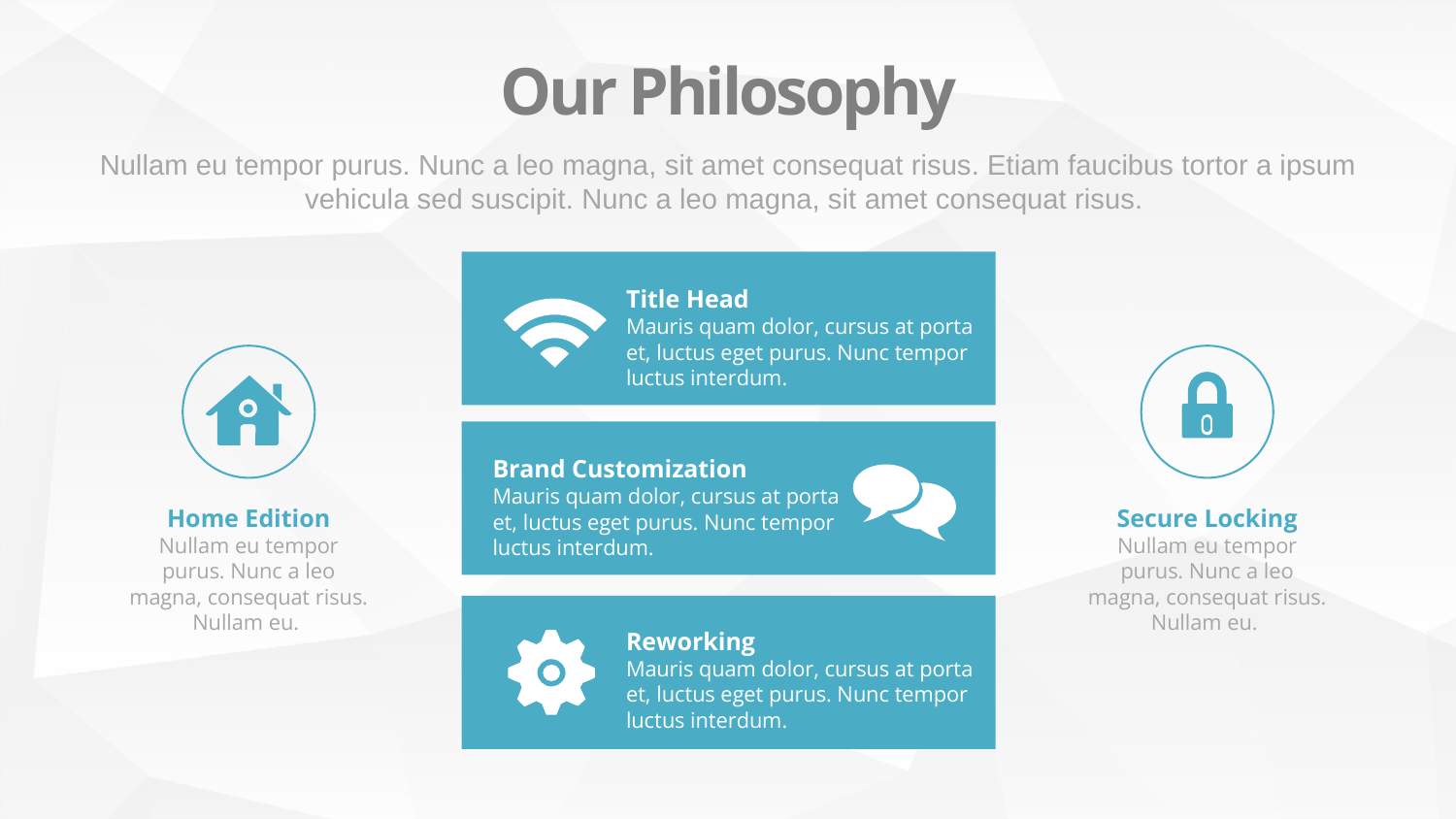

Our Philosophy
Nullam eu tempor purus. Nunc a leo magna, sit amet consequat risus. Etiam faucibus tortor a ipsum vehicula sed suscipit. Nunc a leo magna, sit amet consequat risus.

Title Head
Mauris quam dolor, cursus at porta et, luctus eget purus. Nunc tempor luctus interdum.

Brand Customization
Mauris quam dolor, cursus at porta et, luctus eget purus. Nunc tempor luctus interdum.

Home Edition
Nullam eu tempor purus. Nunc a leo magna, consequat risus. Nullam eu.
Secure Locking
Nullam eu tempor purus. Nunc a leo magna, consequat risus. Nullam eu.
Reworking
Mauris quam dolor, cursus at porta et, luctus eget purus. Nunc tempor luctus interdum.